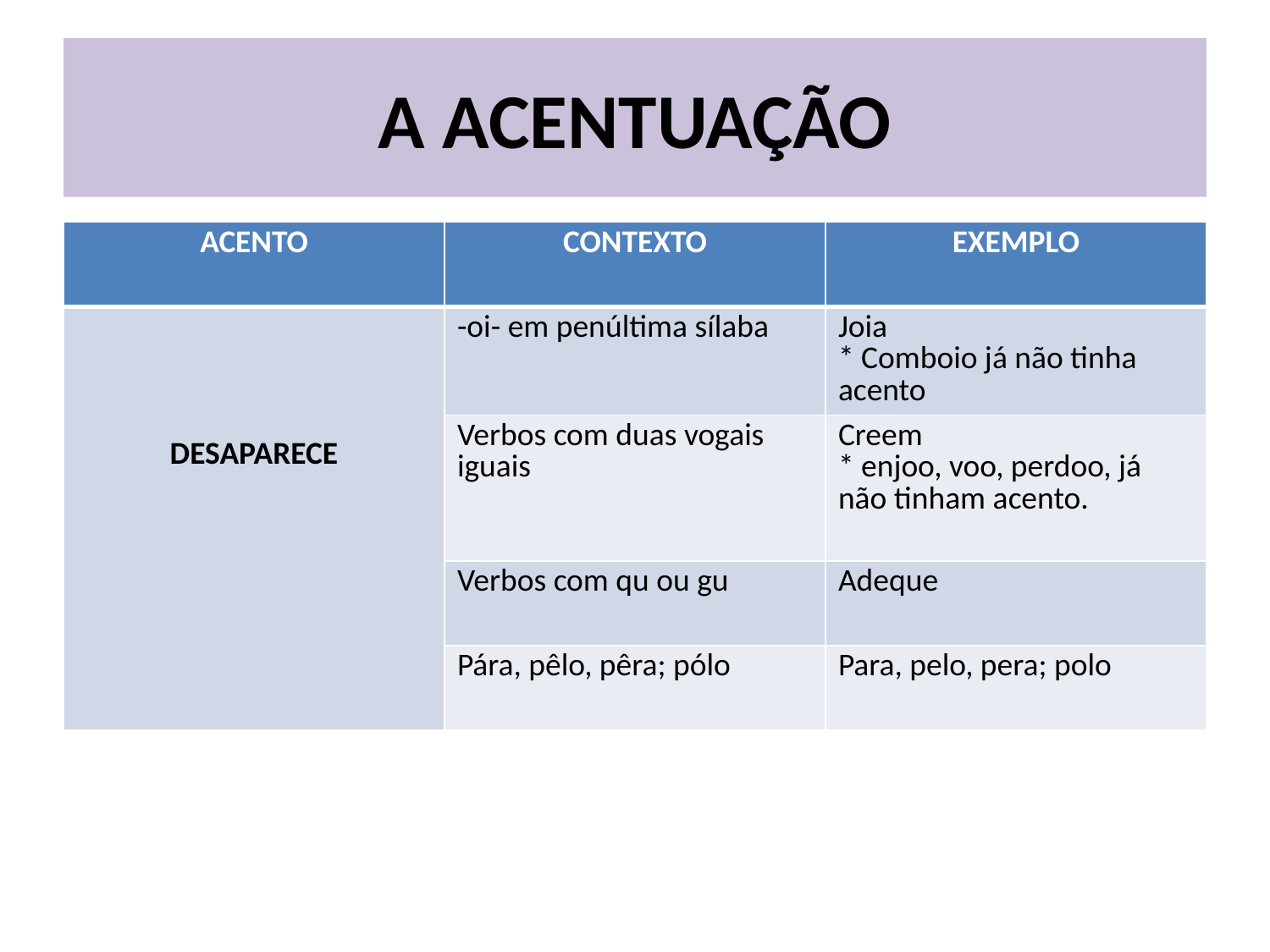

# A ACENTUAÇÃO
| ACENTO | CONTEXTO | EXEMPLO |
| --- | --- | --- |
| DESAPARECE | -oi- em penúltima sílaba | Joia \* Comboio já não tinha acento |
|  | Verbos com duas vogais iguais | Creem \* enjoo, voo, perdoo, já não tinham acento. |
|  | Verbos com qu ou gu | Adeque |
|  | Pára, pêlo, pêra; pólo | Para, pelo, pera; polo |